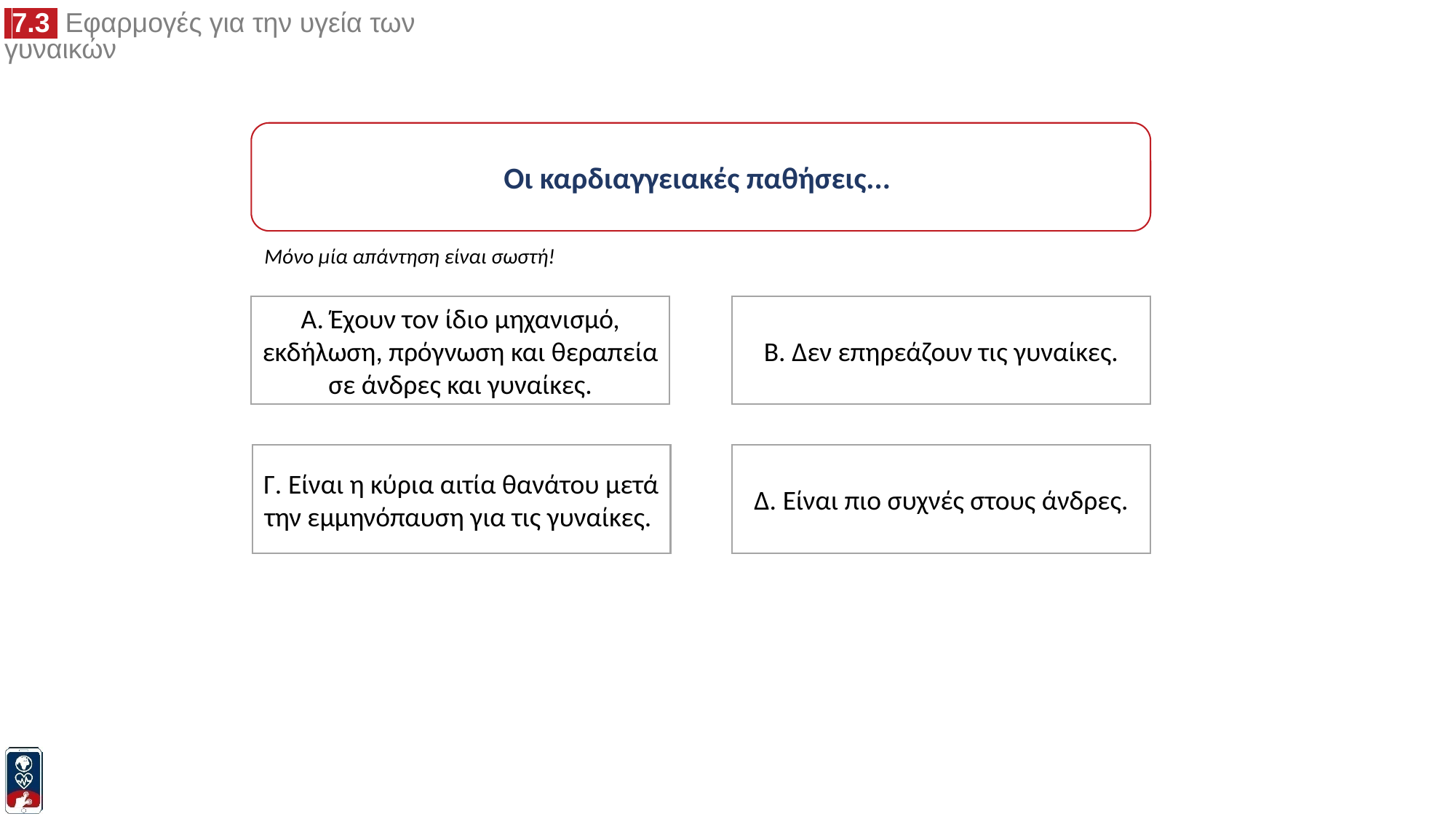

Οι καρδιαγγειακές παθήσεις...
Μόνο μία απάντηση είναι σωστή!
Β. Δεν επηρεάζουν τις γυναίκες.
Α. Έχουν τον ίδιο μηχανισμό, εκδήλωση, πρόγνωση και θεραπεία σε άνδρες και γυναίκες.
Γ. Είναι η κύρια αιτία θανάτου μετά την εμμηνόπαυση για τις γυναίκες.
Δ. Είναι πιο συχνές στους άνδρες.